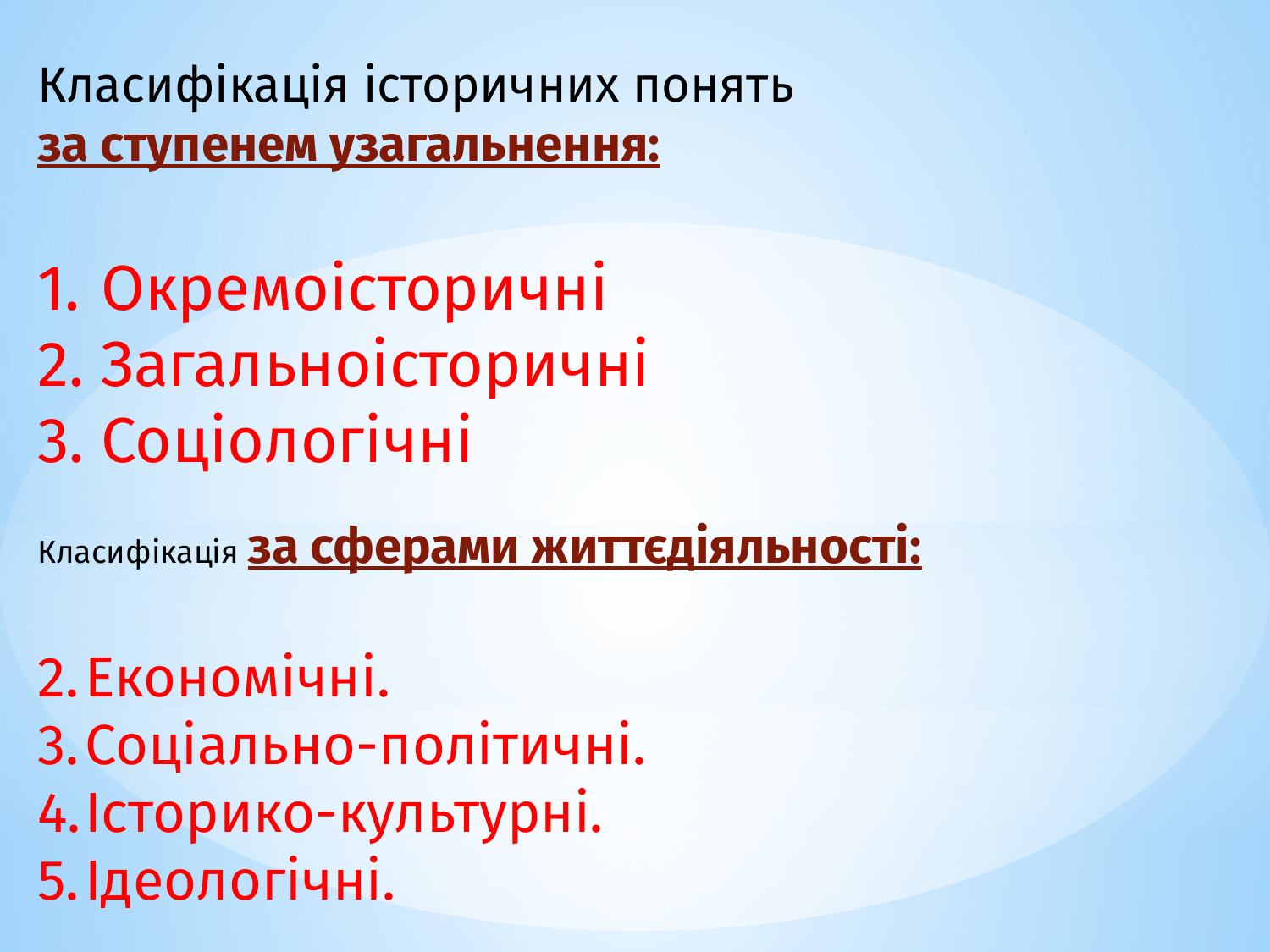

Класифікація історичних понять
за ступенем узагальнення:

Окремоісторичні
2. Загальноісторичні
3. Соціологічні

Класифікація за сферами життєдіяльності:

Економічні.
Соціально-політичні.
Історико-культурні.
Ідеологічні.